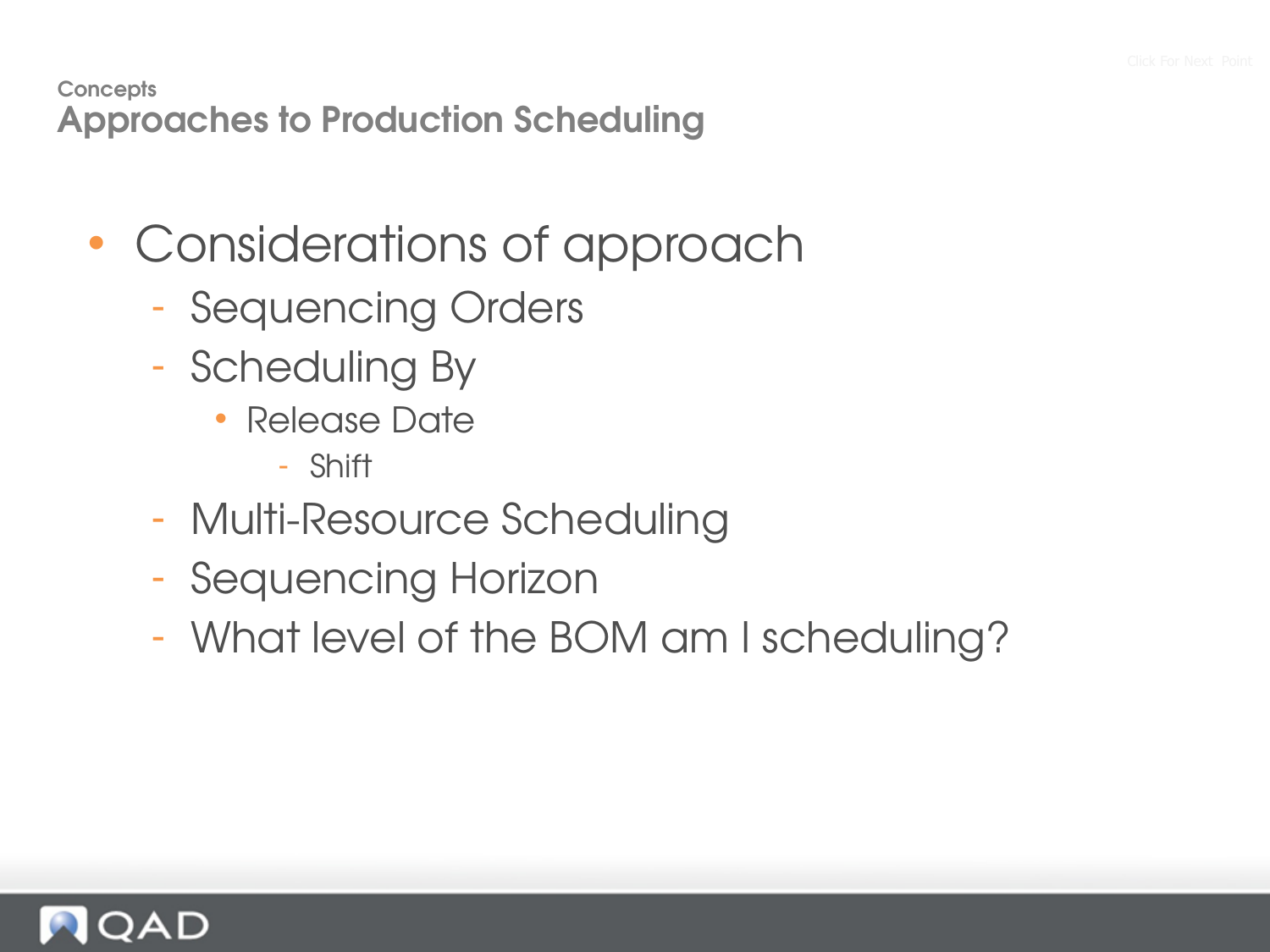

Click For Next  Point
Concepts
Approaches to Production Scheduling
Considerations of approach
Sequencing Orders
Scheduling By
Release Date
Shift
Multi-Resource Scheduling
Sequencing Horizon
What level of the BOM am I scheduling?